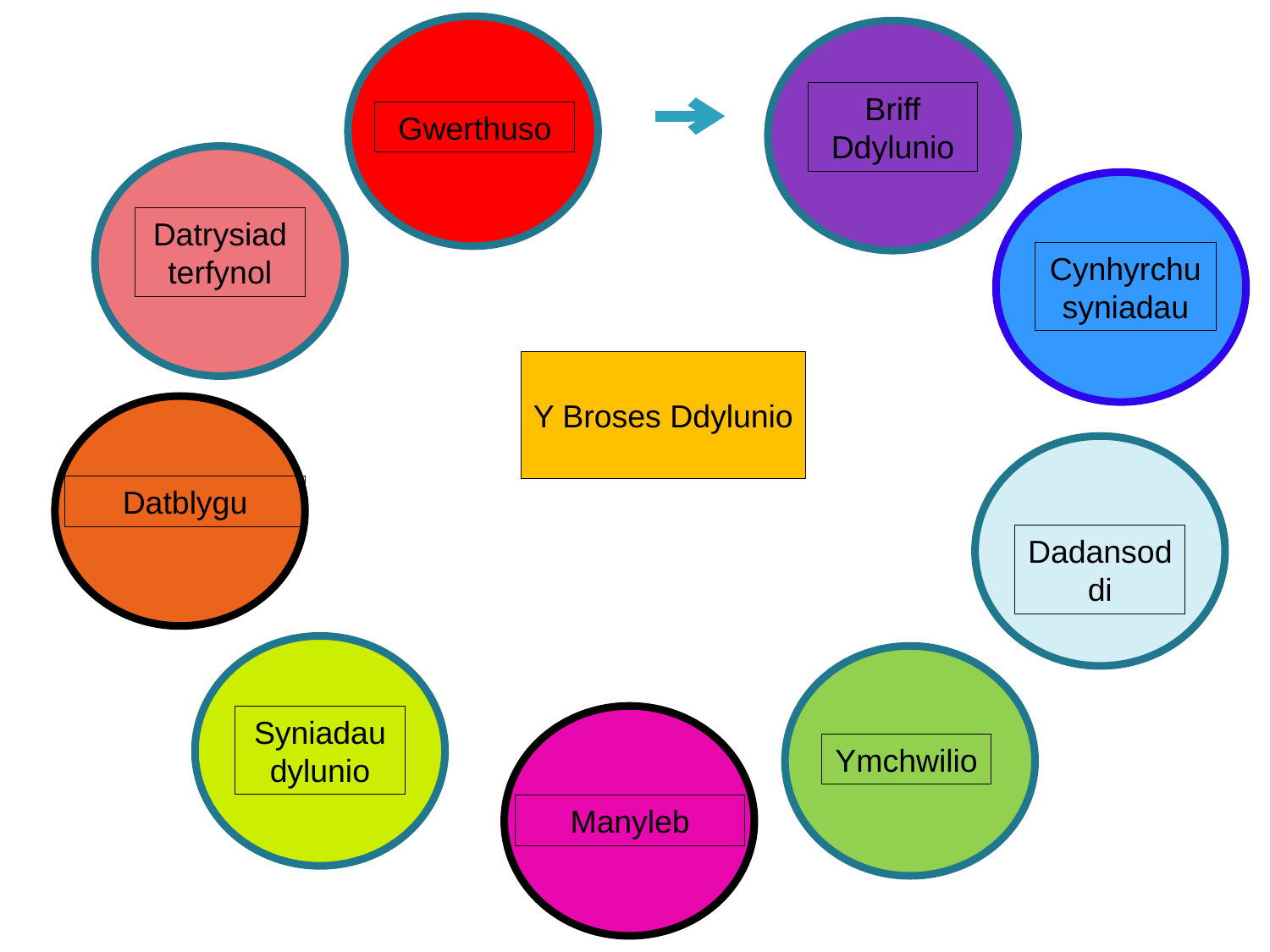

Briff Ddylunio
Gwerthuso

Datrysiad terfynol
Cynhyrchu syniadau

Y Broses Ddylunio

Datblygu
Dadansoddi

Syniadau dylunio
Ymchwilio
Manyleb